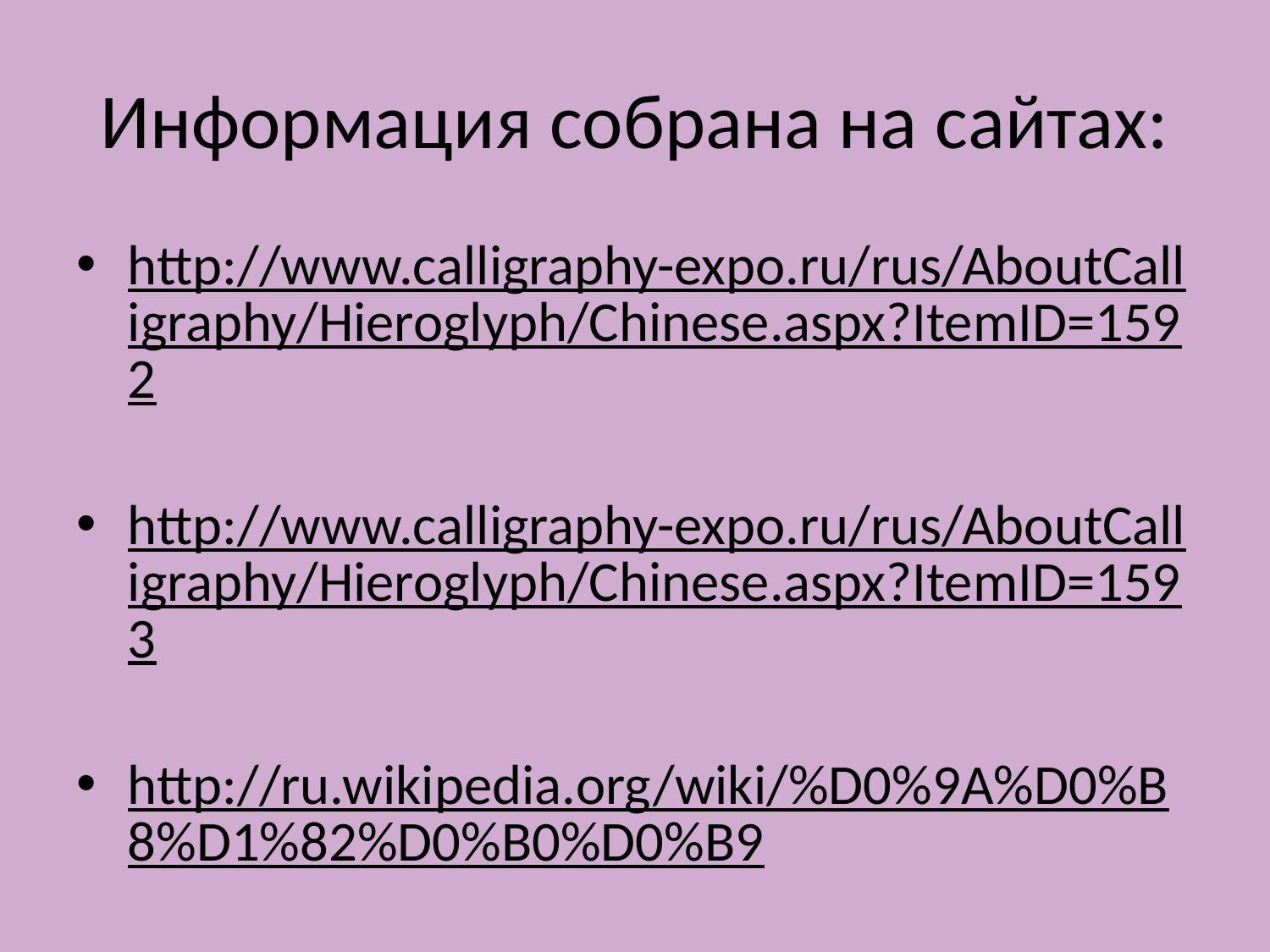

# Информация собрана на сайтах:
http://www.calligraphy-expo.ru/rus/AboutCalligraphy/Hieroglyph/Chinese.aspx?ItemID=1592
http://www.calligraphy-expo.ru/rus/AboutCalligraphy/Hieroglyph/Chinese.aspx?ItemID=1593
http://ru.wikipedia.org/wiki/%D0%9A%D0%B8%D1%82%D0%B0%D0%B9
http://www.epochtimes.ru/content/view/21552/4/  - картинки